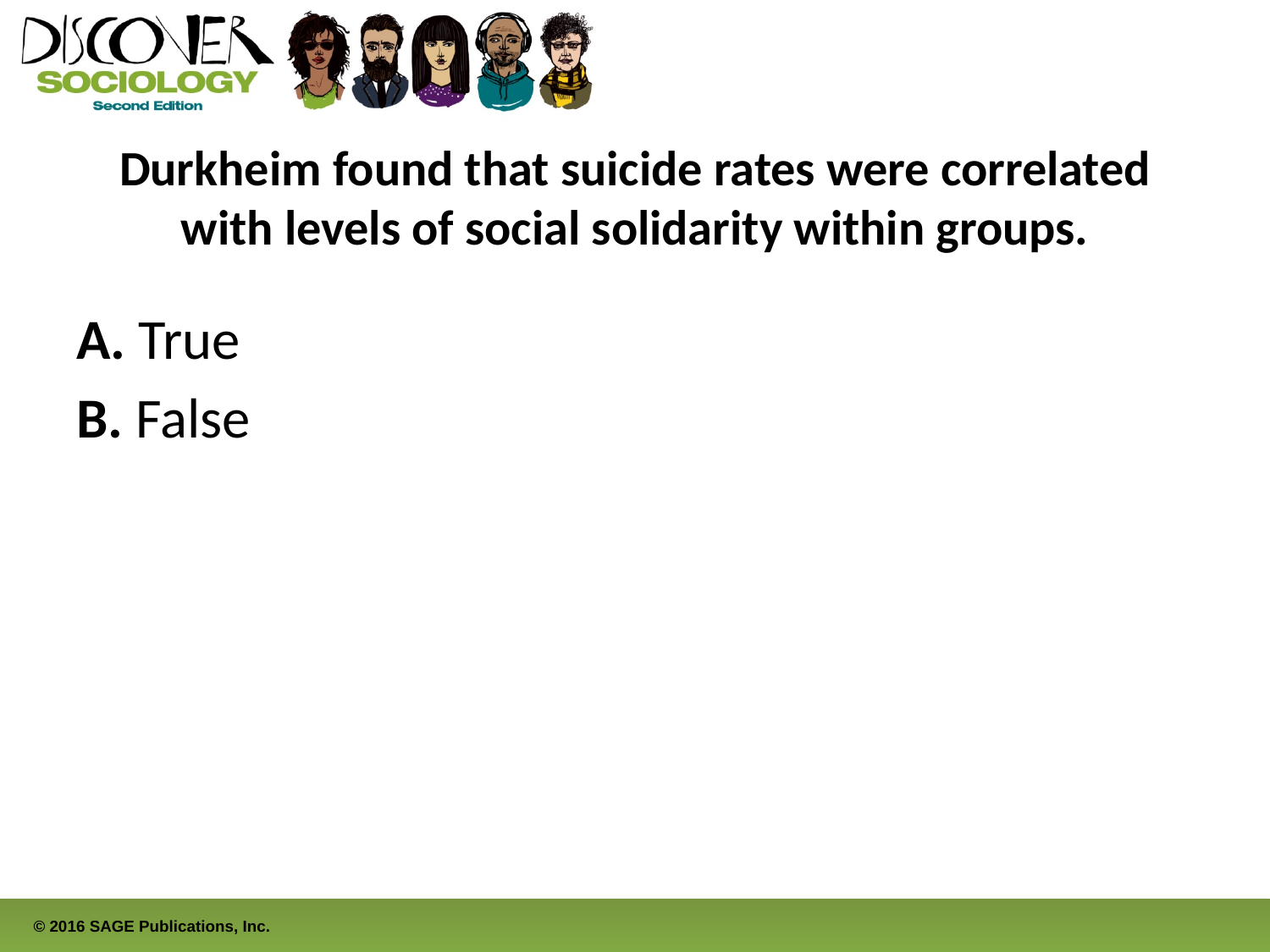

# Durkheim found that suicide rates were correlated with levels of social solidarity within groups.
A. True
B. False